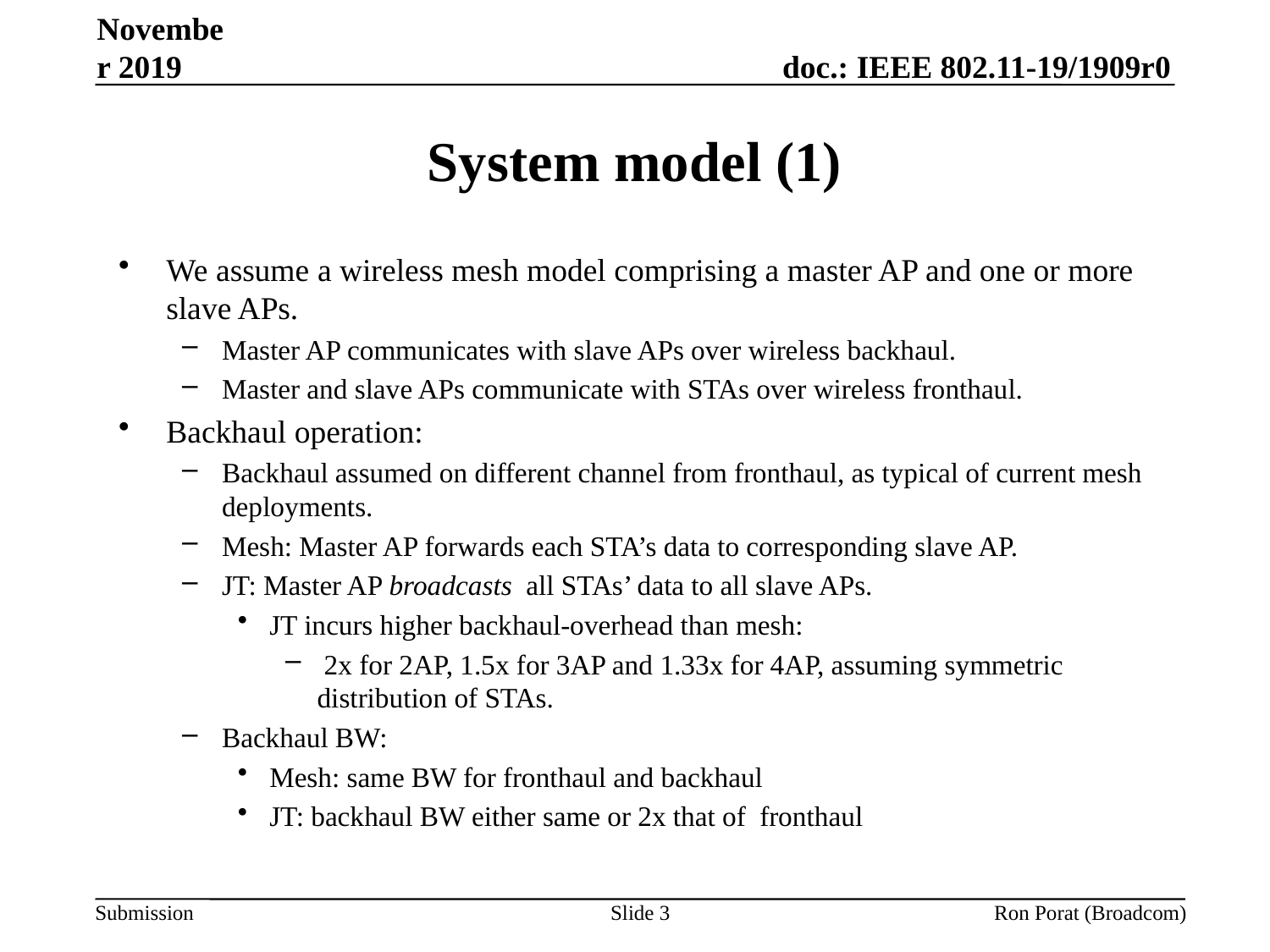

November 2019
# System model (1)
We assume a wireless mesh model comprising a master AP and one or more slave APs.
Master AP communicates with slave APs over wireless backhaul.
Master and slave APs communicate with STAs over wireless fronthaul.
Backhaul operation:
Backhaul assumed on different channel from fronthaul, as typical of current mesh deployments.
Mesh: Master AP forwards each STA’s data to corresponding slave AP.
JT: Master AP broadcasts  all STAs’ data to all slave APs.
JT incurs higher backhaul-overhead than mesh:
 2x for 2AP, 1.5x for 3AP and 1.33x for 4AP, assuming symmetric distribution of STAs.
Backhaul BW:
Mesh: same BW for fronthaul and backhaul
JT: backhaul BW either same or 2x that of  fronthaul

Slide 3
Ron Porat (Broadcom)